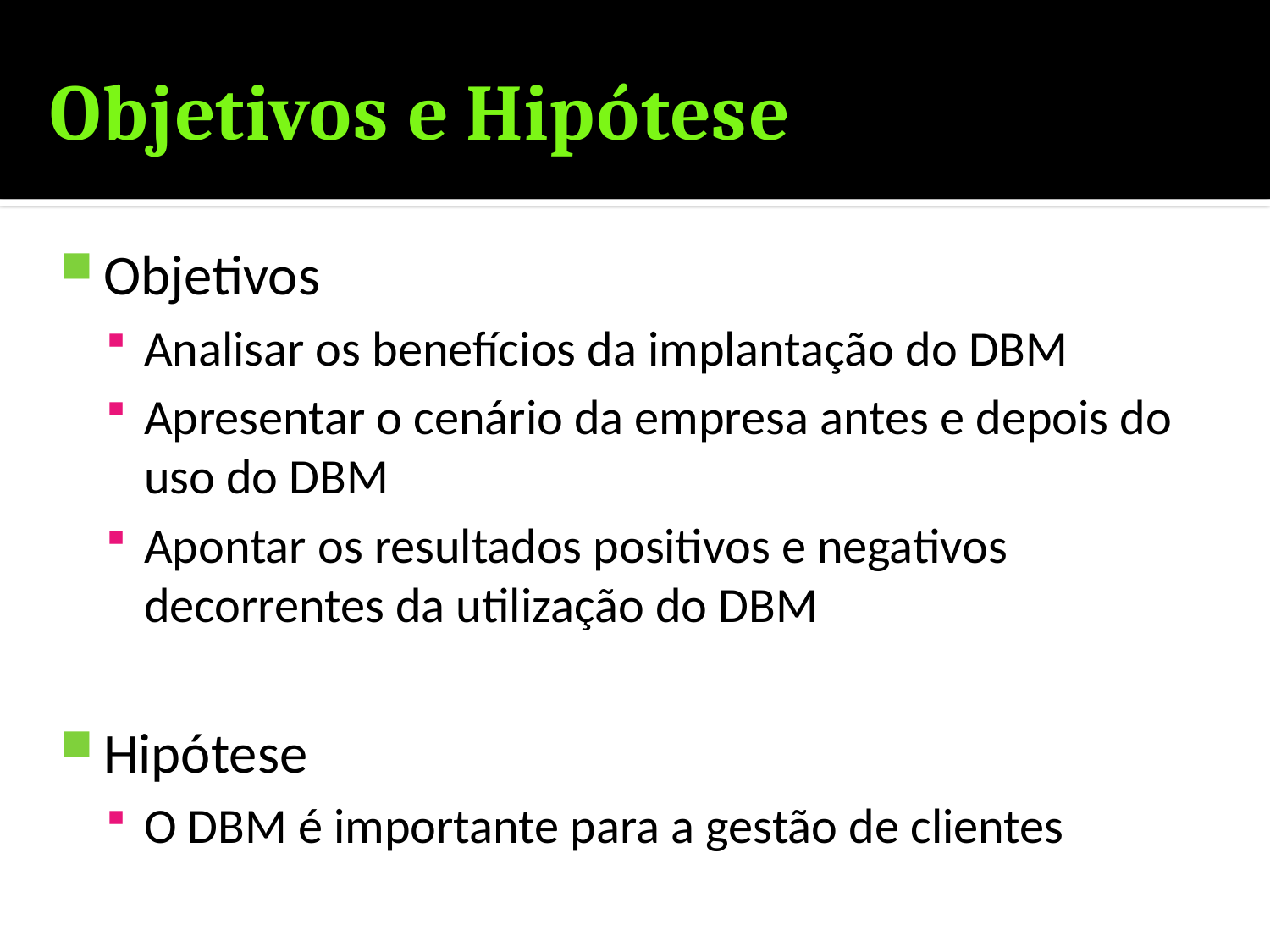

# Objetivos e Hipótese
Objetivos
Analisar os benefícios da implantação do DBM
Apresentar o cenário da empresa antes e depois do uso do DBM
Apontar os resultados positivos e negativos decorrentes da utilização do DBM

Hipótese
O DBM é importante para a gestão de clientes